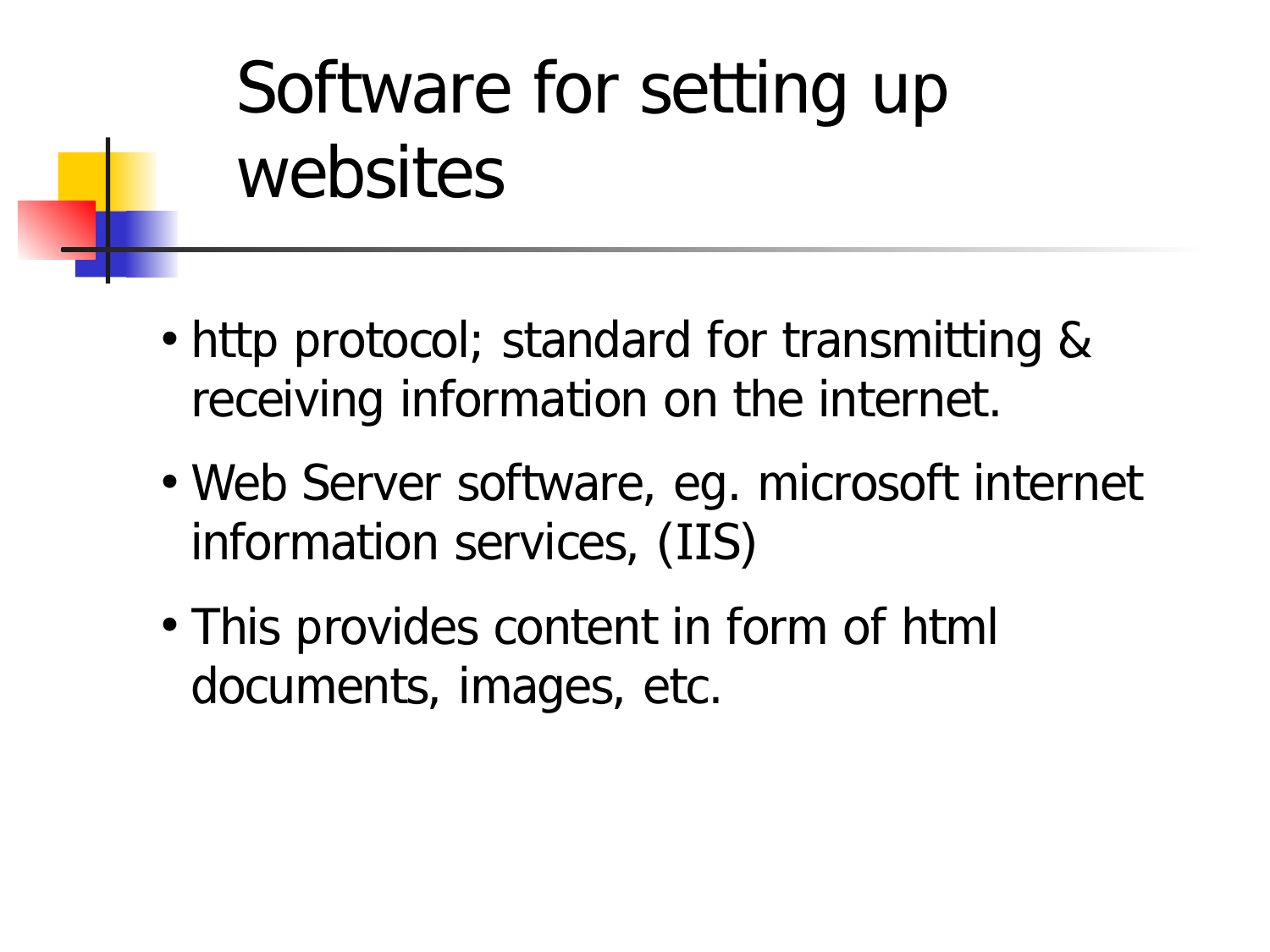

Software for setting up websites

http protocol; standard for transmitting & receiving information on the internet.
Web Server software, eg. microsoft internet information services, (IIS)
This provides content in form of html documents, images, etc.